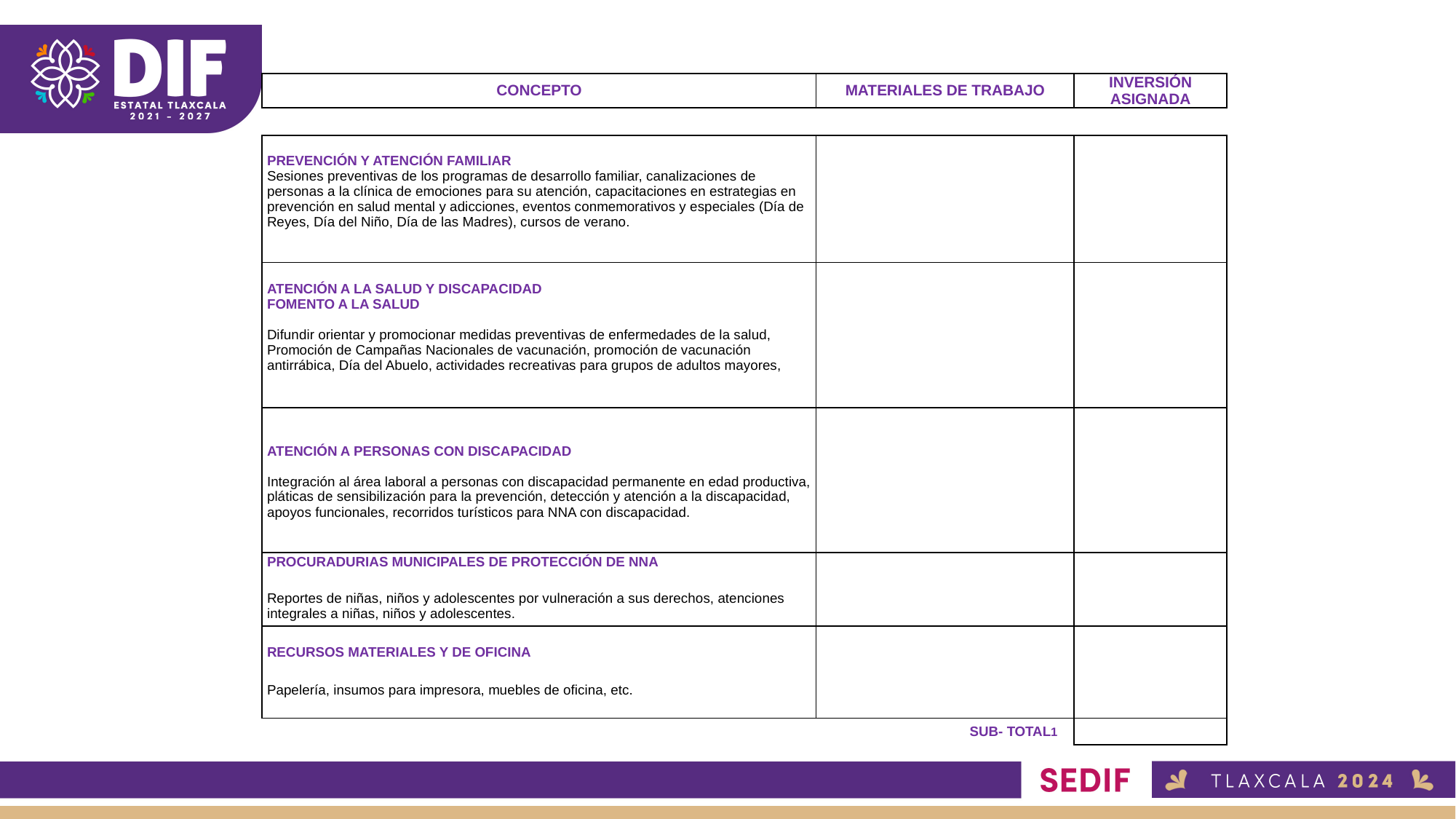

| CONCEPTO | MATERIALES DE TRABAJO | INVERSIÓN ASIGNADA |
| --- | --- | --- |
| PREVENCIÓN Y ATENCIÓN FAMILIAR Sesiones preventivas de los programas de desarrollo familiar, canalizaciones de personas a la clínica de emociones para su atención, capacitaciones en estrategias en prevención en salud mental y adicciones, eventos conmemorativos y especiales (Día de Reyes, Día del Niño, Día de las Madres), cursos de verano. |  |  |
| --- | --- | --- |
| ATENCIÓN A LA SALUD Y DISCAPACIDAD FOMENTO A LA SALUD   Difundir orientar y promocionar medidas preventivas de enfermedades de la salud, Promoción de Campañas Nacionales de vacunación, promoción de vacunación antirrábica, Día del Abuelo, actividades recreativas para grupos de adultos mayores, |  |  |
|  |  |  |
| ATENCIÓN A PERSONAS CON DISCAPACIDAD   Integración al área laboral a personas con discapacidad permanente en edad productiva, pláticas de sensibilización para la prevención, detección y atención a la discapacidad, apoyos funcionales, recorridos turísticos para NNA con discapacidad. |  |  |
| PROCURADURIAS MUNICIPALES DE PROTECCIÓN DE NNA |  |  |
| Reportes de niñas, niños y adolescentes por vulneración a sus derechos, atenciones integrales a niñas, niños y adolescentes. |  |  |
| RECURSOS MATERIALES Y DE OFICINA |  |  |
| Papelería, insumos para impresora, muebles de oficina, etc. |  |  |
| SUB- TOTAL1 |  |  |